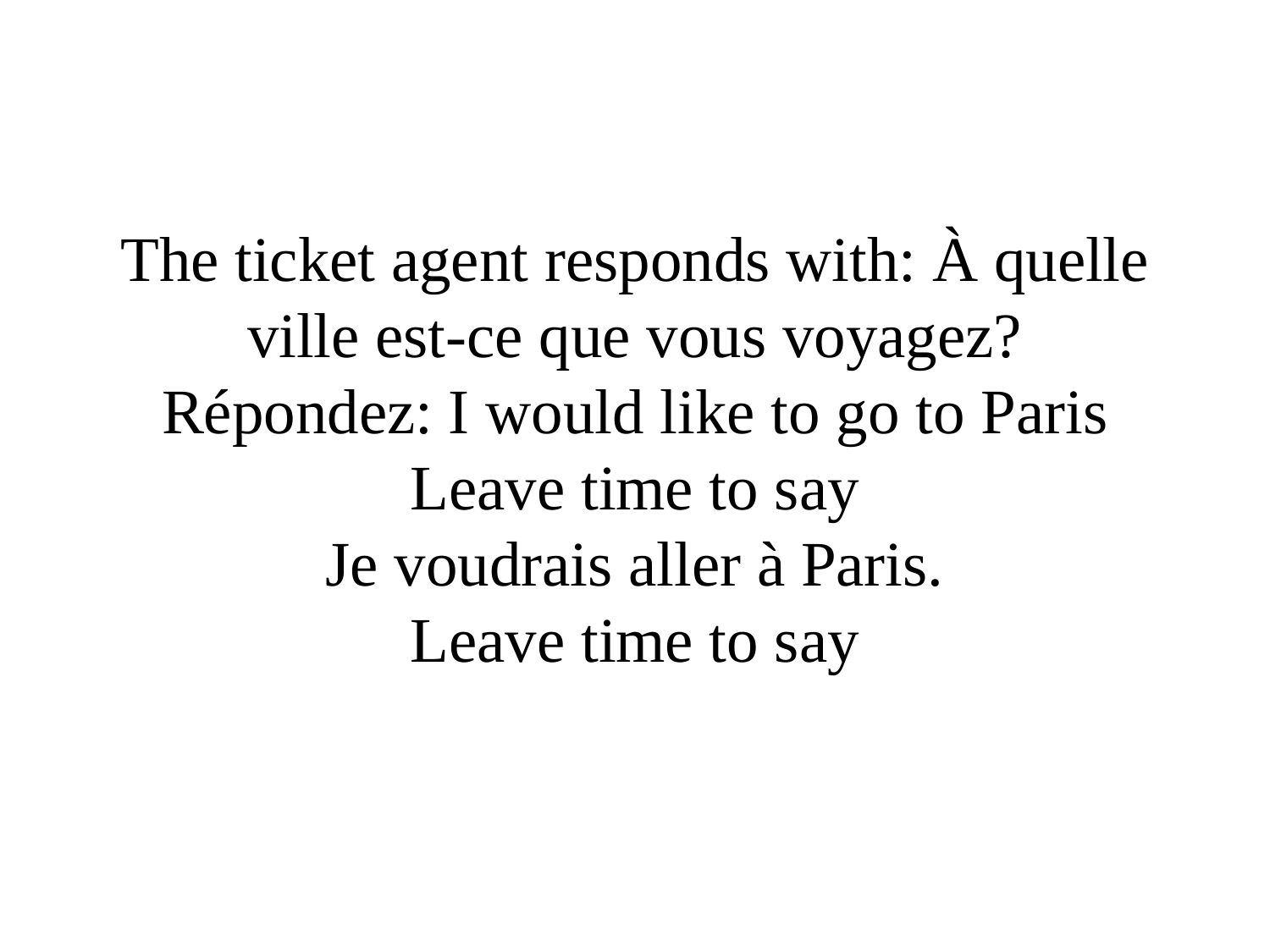

The ticket agent responds with: À quelle ville est-ce que vous voyagez?
Répondez: I would like to go to Paris
Leave time to say
Je voudrais aller à Paris.
Leave time to say